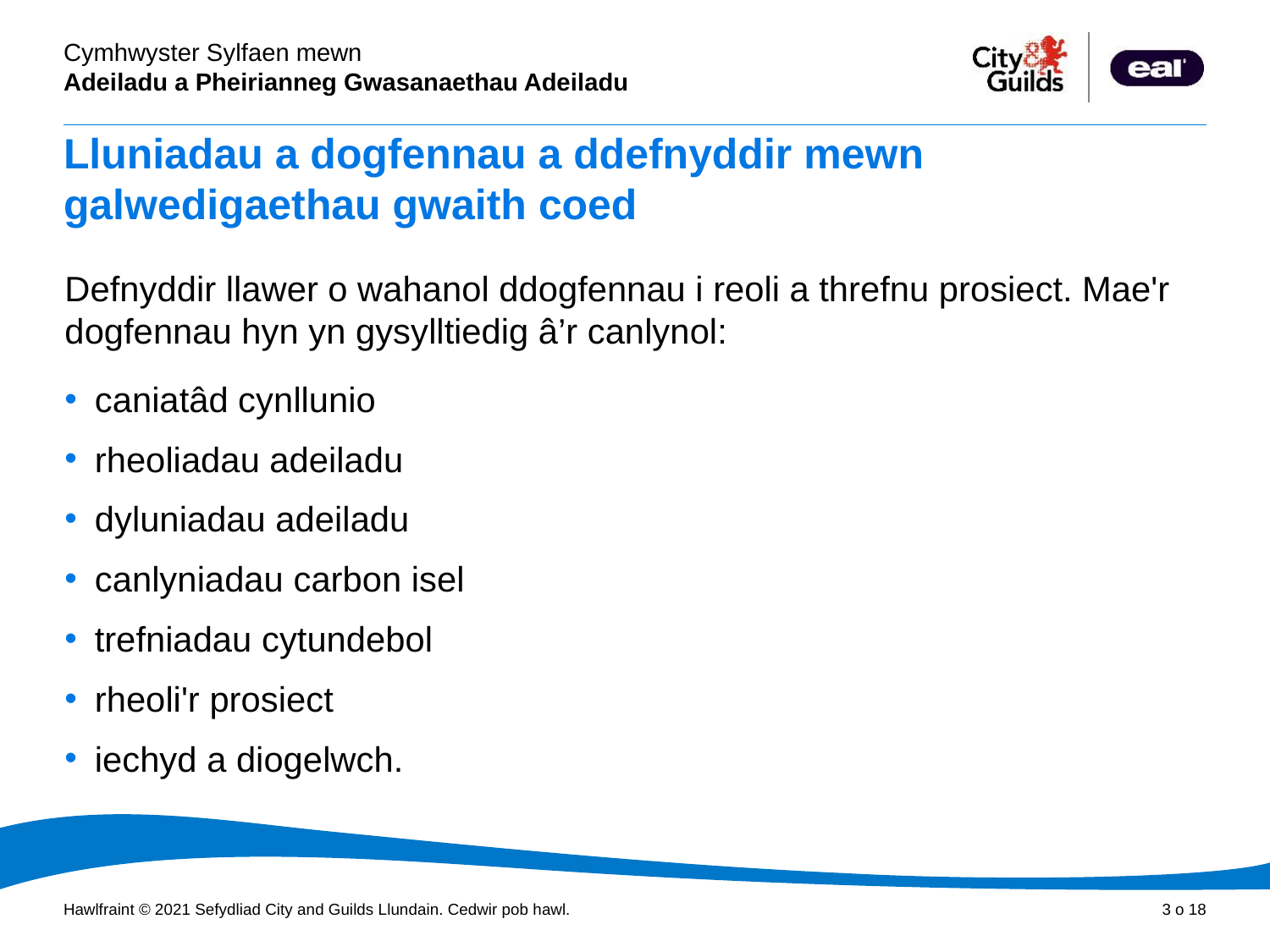

# Lluniadau a dogfennau a ddefnyddir mewn galwedigaethau gwaith coed
Defnyddir llawer o wahanol ddogfennau i reoli a threfnu prosiect. Mae'r dogfennau hyn yn gysylltiedig â’r canlynol:
caniatâd cynllunio
rheoliadau adeiladu
dyluniadau adeiladu
canlyniadau carbon isel
trefniadau cytundebol
rheoli'r prosiect
iechyd a diogelwch.